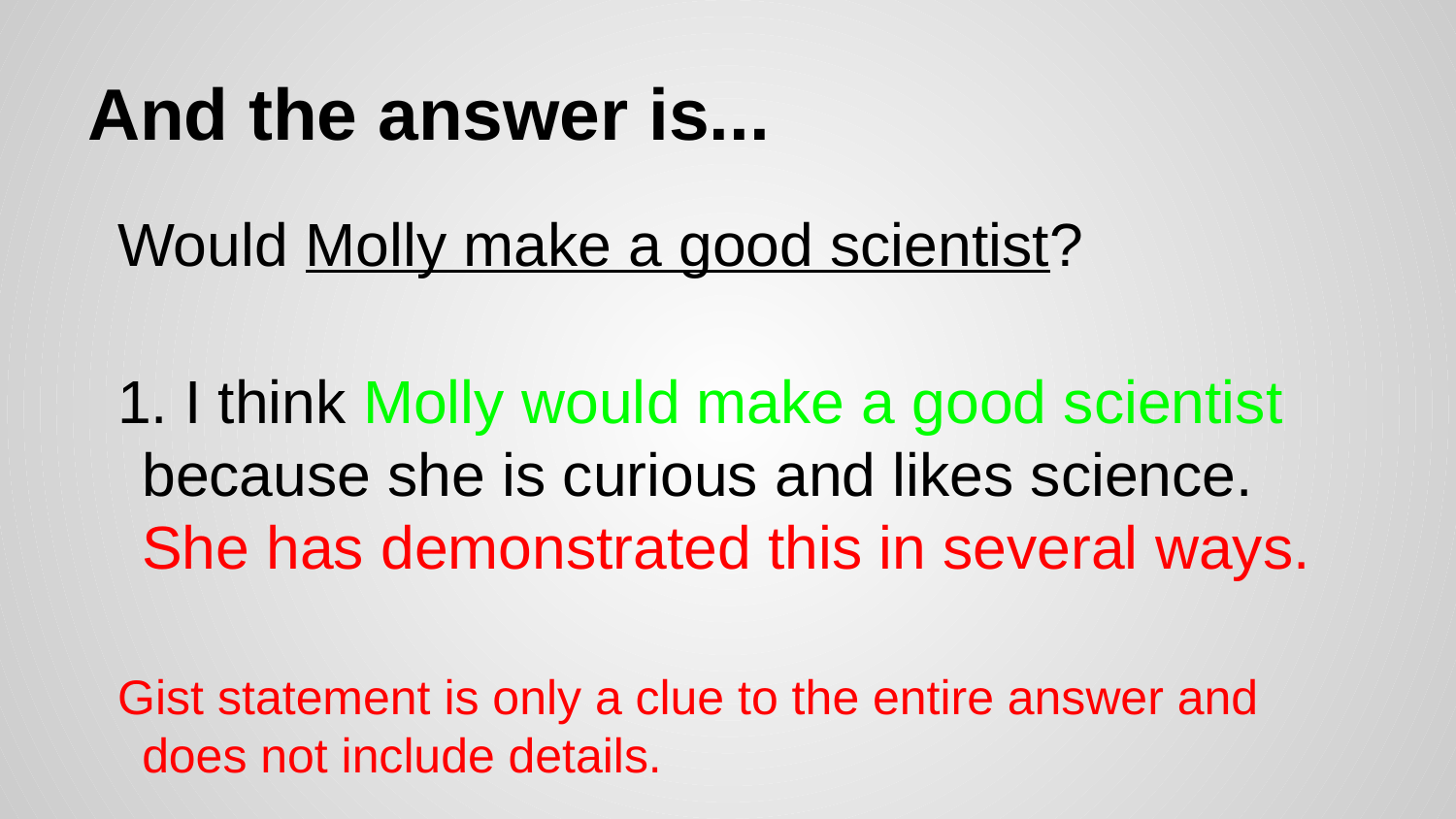

# And the answer is...
Would Molly make a good scientist?

1. I think Molly would make a good scientist because she is curious and likes science. She has demonstrated this in several ways.

Gist statement is only a clue to the entire answer and does not include details.